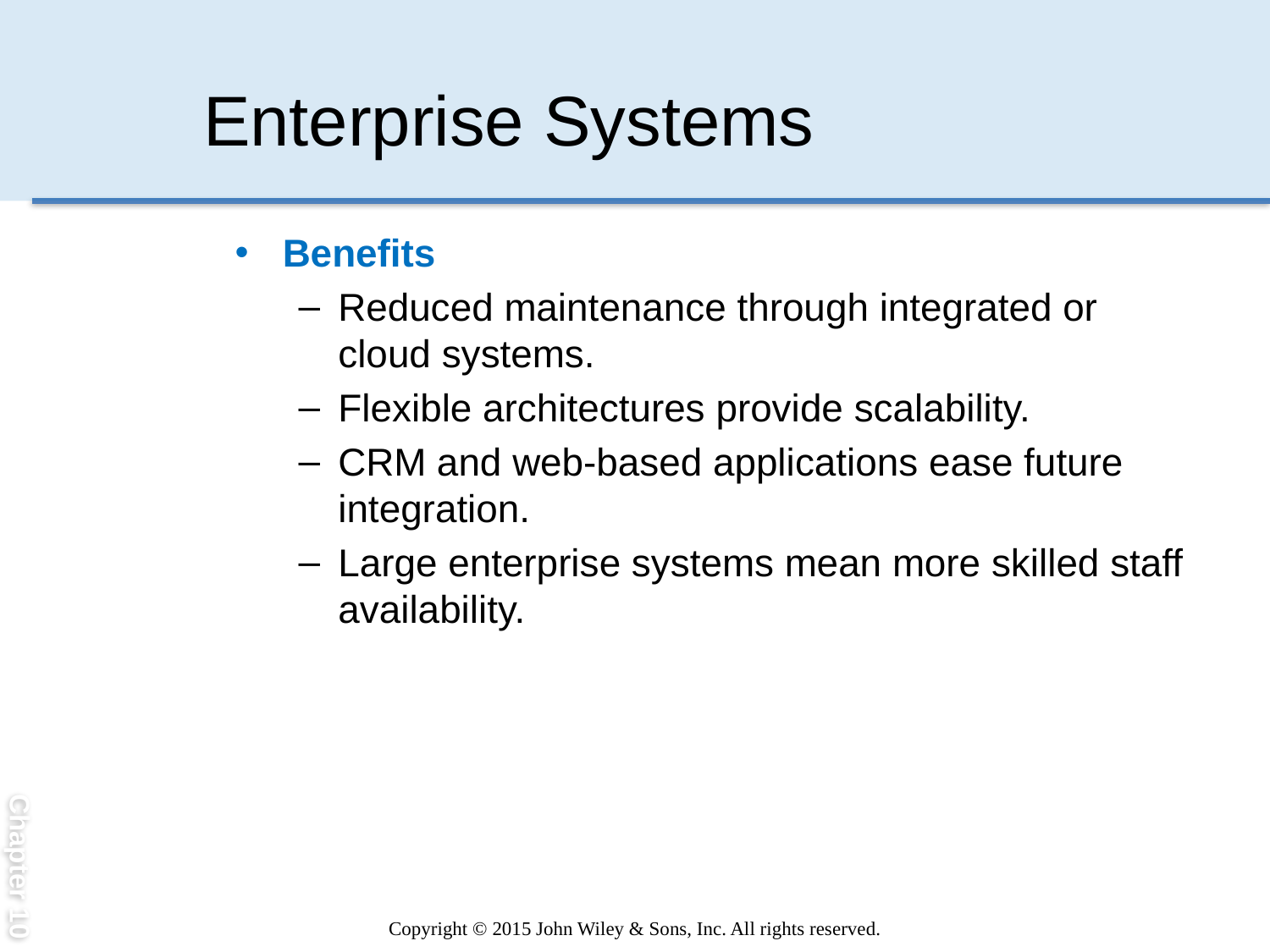

Chapter 10
# Enterprise Systems
Benefits
Reduced maintenance through integrated or cloud systems.
Flexible architectures provide scalability.
CRM and web-based applications ease future integration.
Large enterprise systems mean more skilled staff availability.